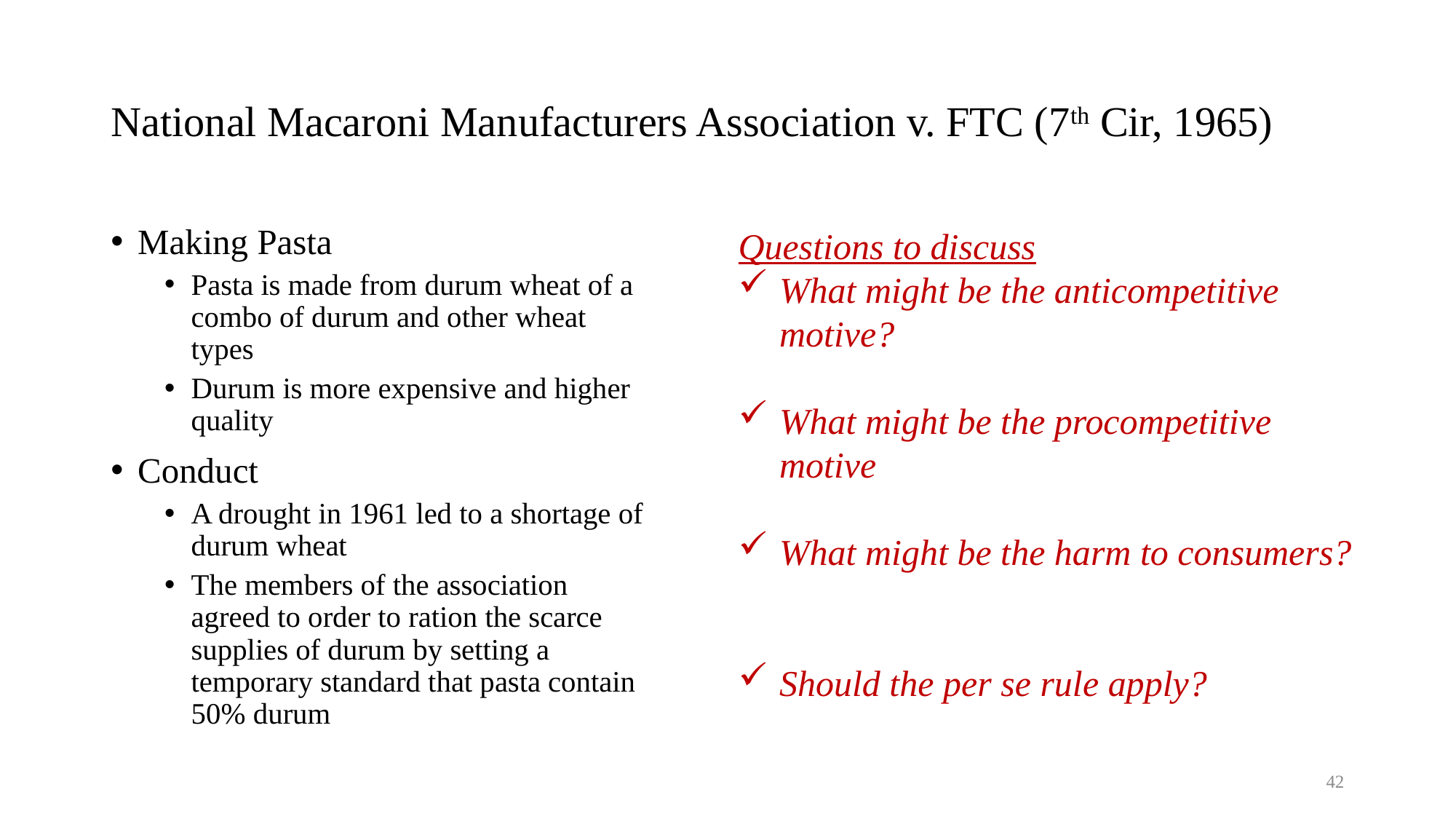

# National Macaroni Manufacturers Association v. FTC (7th Cir, 1965)
Making Pasta
Pasta is made from durum wheat of a combo of durum and other wheat types
Durum is more expensive and higher quality
Conduct
A drought in 1961 led to a shortage of durum wheat
The members of the association agreed to order to ration the scarce supplies of durum by setting a temporary standard that pasta contain 50% durum
Questions to discuss
What might be the anticompetitive motive?
What might be the procompetitive motive
What might be the harm to consumers?
Should the per se rule apply?
42